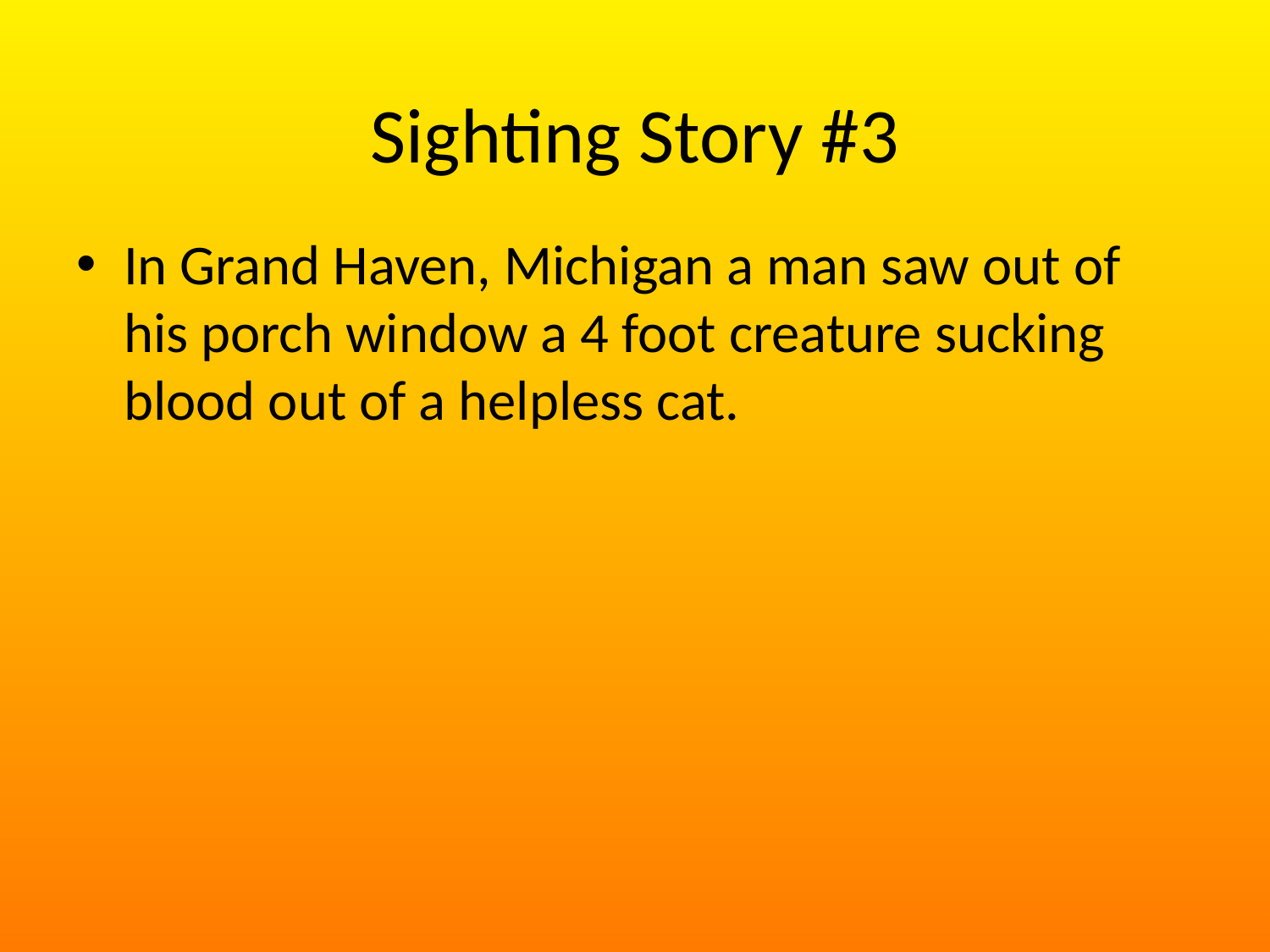

# Sighting Story #3
In Grand Haven, Michigan a man saw out of his porch window a 4 foot creature sucking blood out of a helpless cat.